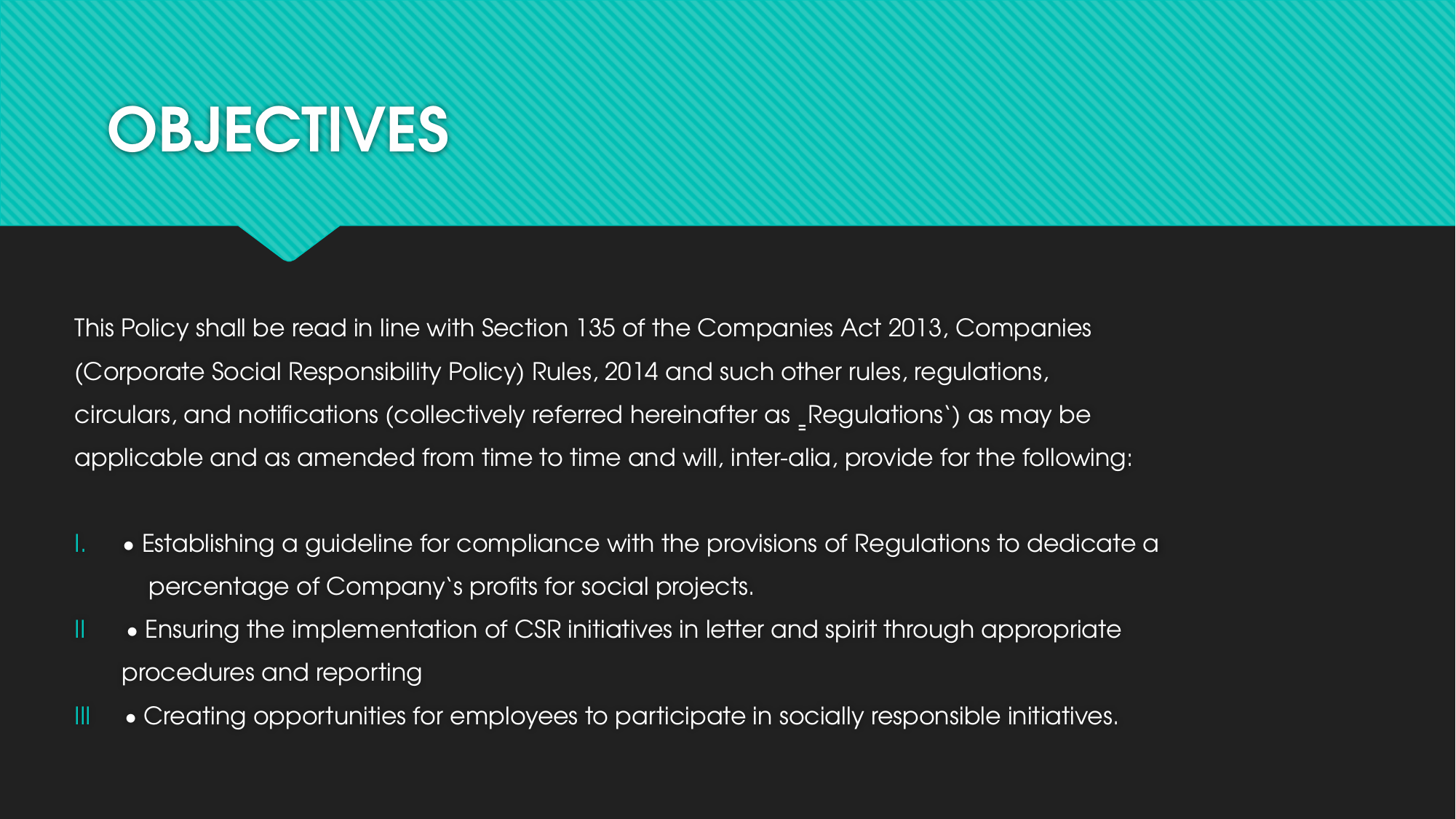

# OBJECTIVES
This Policy shall be read in line with Section 135 of the Companies Act 2013, Companies
(Corporate Social Responsibility Policy) Rules, 2014 and such other rules, regulations,
circulars, and notifications (collectively referred hereinafter as ‗Regulations‘) as may be
applicable and as amended from time to time and will, inter-alia, provide for the following:

• Establishing a guideline for compliance with the provisions of Regulations to dedicate a
           percentage of Company‘s profits for social projects.
II      • Ensuring the implementation of CSR initiatives in letter and spirit through appropriate
       procedures and reporting
III     • Creating opportunities for employees to participate in socially responsible initiatives.